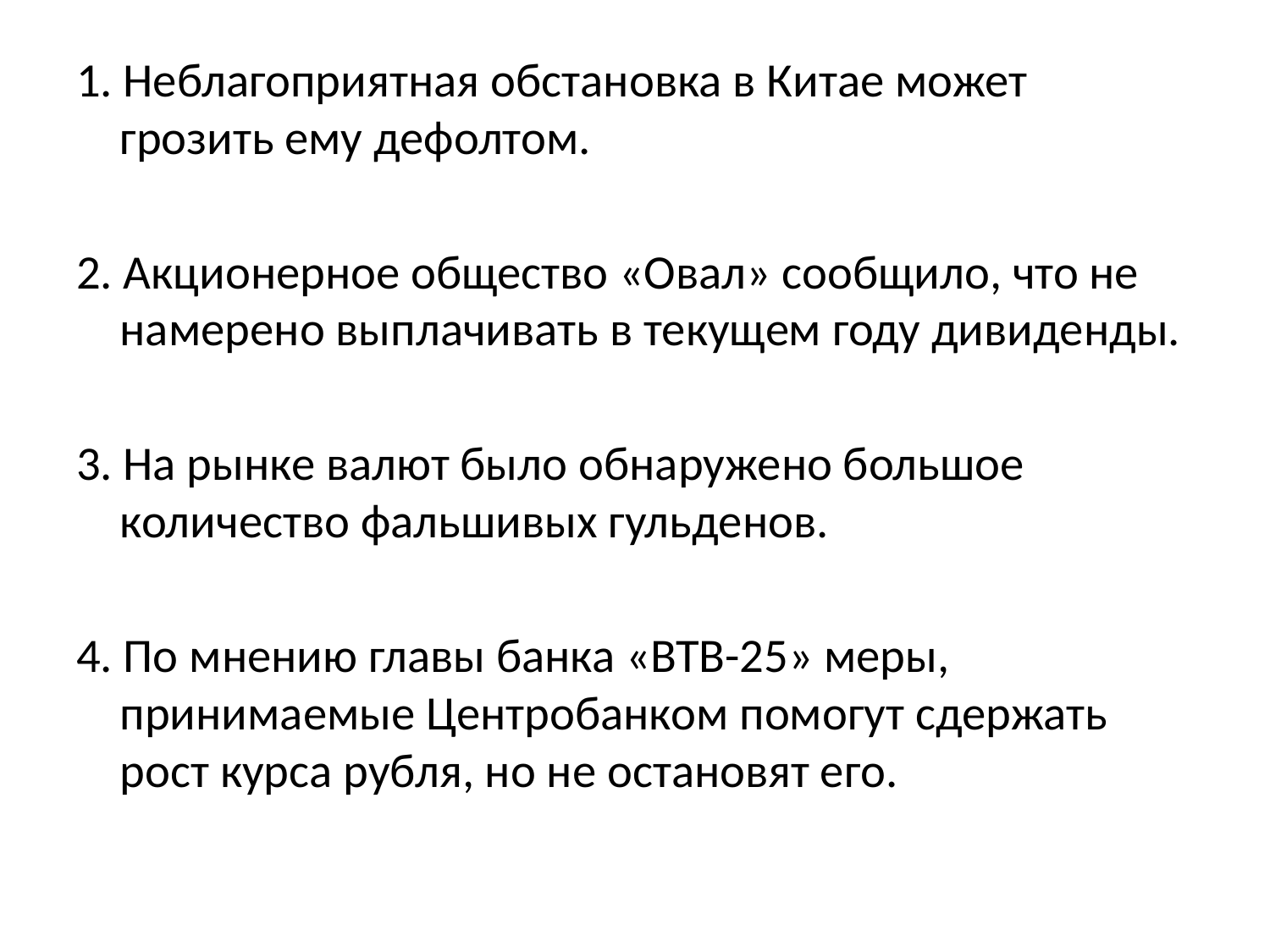

1. Неблагоприятная обстановка в Китае может грозить ему дефолтом.

2. Акционерное общество «Овал» сообщило, что не намерено выплачивать в текущем году дивиденды.

3. На рынке валют было обнаружено большое количество фальшивых гульденов.

4. По мнению главы банка «ВТВ-25» меры, принимаемые Центробанком помогут сдержать рост курса рубля, но не остановят его.